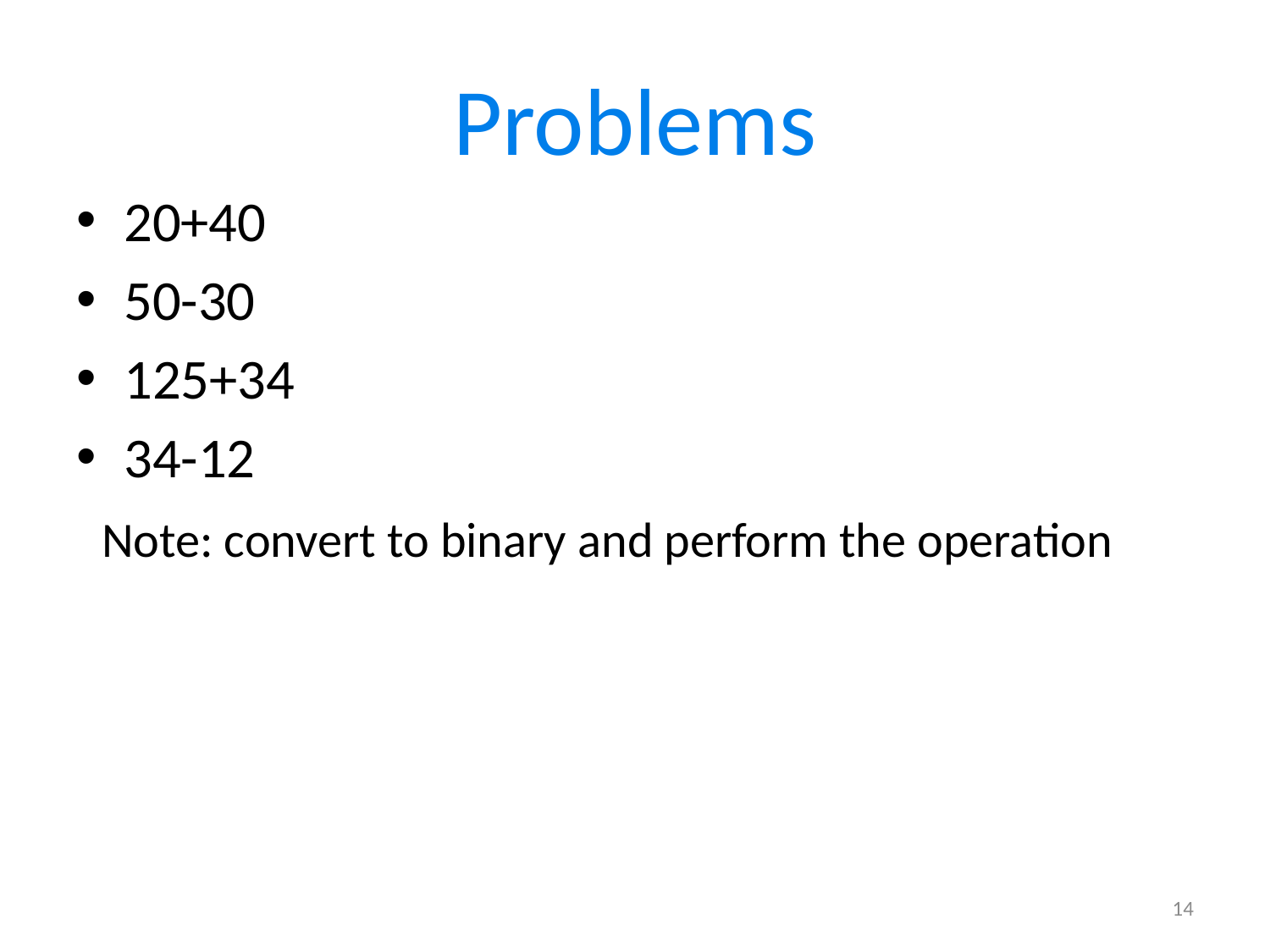

# Problems
20+40
50-30
125+34
34-12
  Note: convert to binary and perform the operation

14